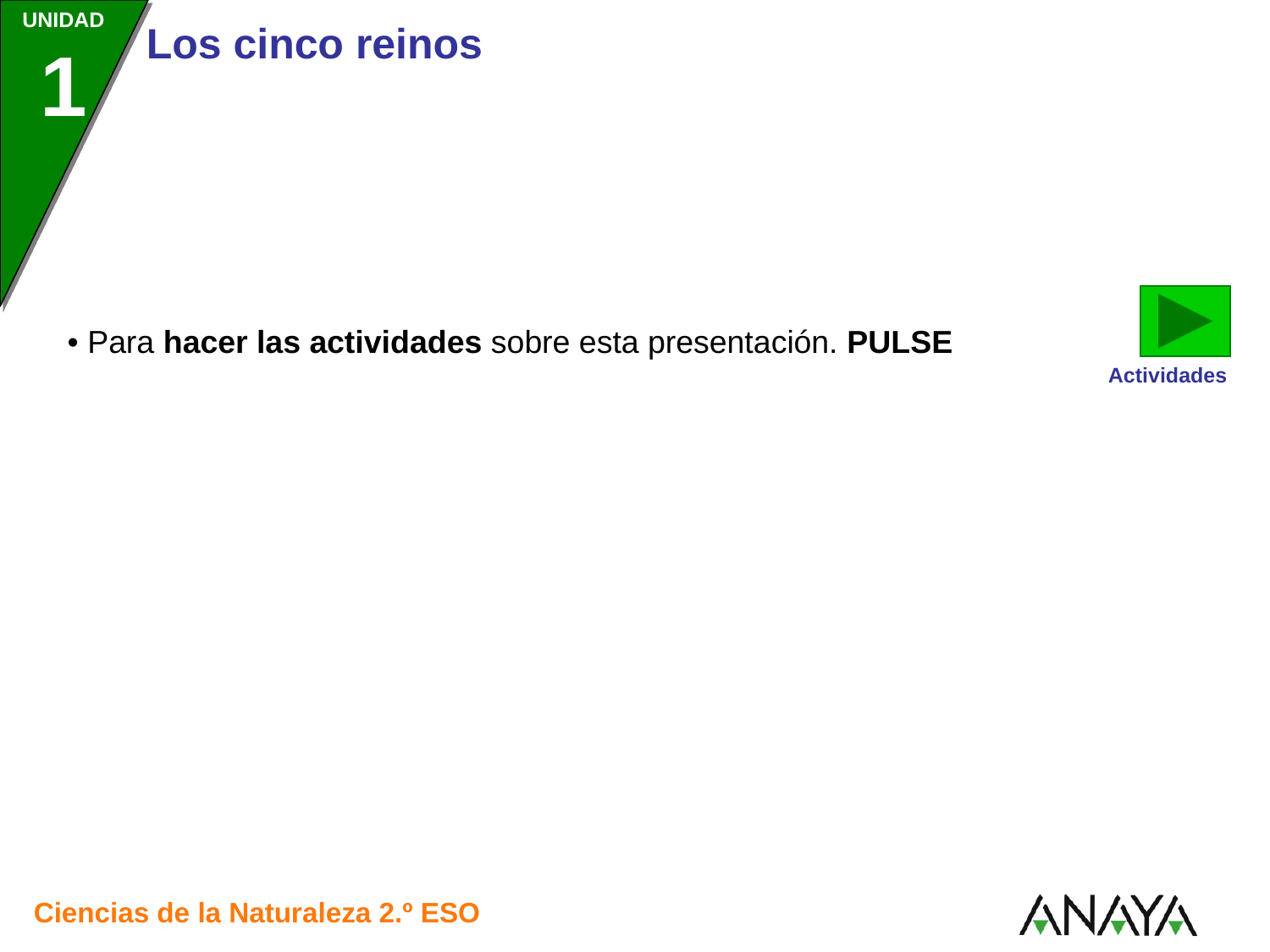

Actividades
• Para hacer las actividades sobre esta presentación. PULSE